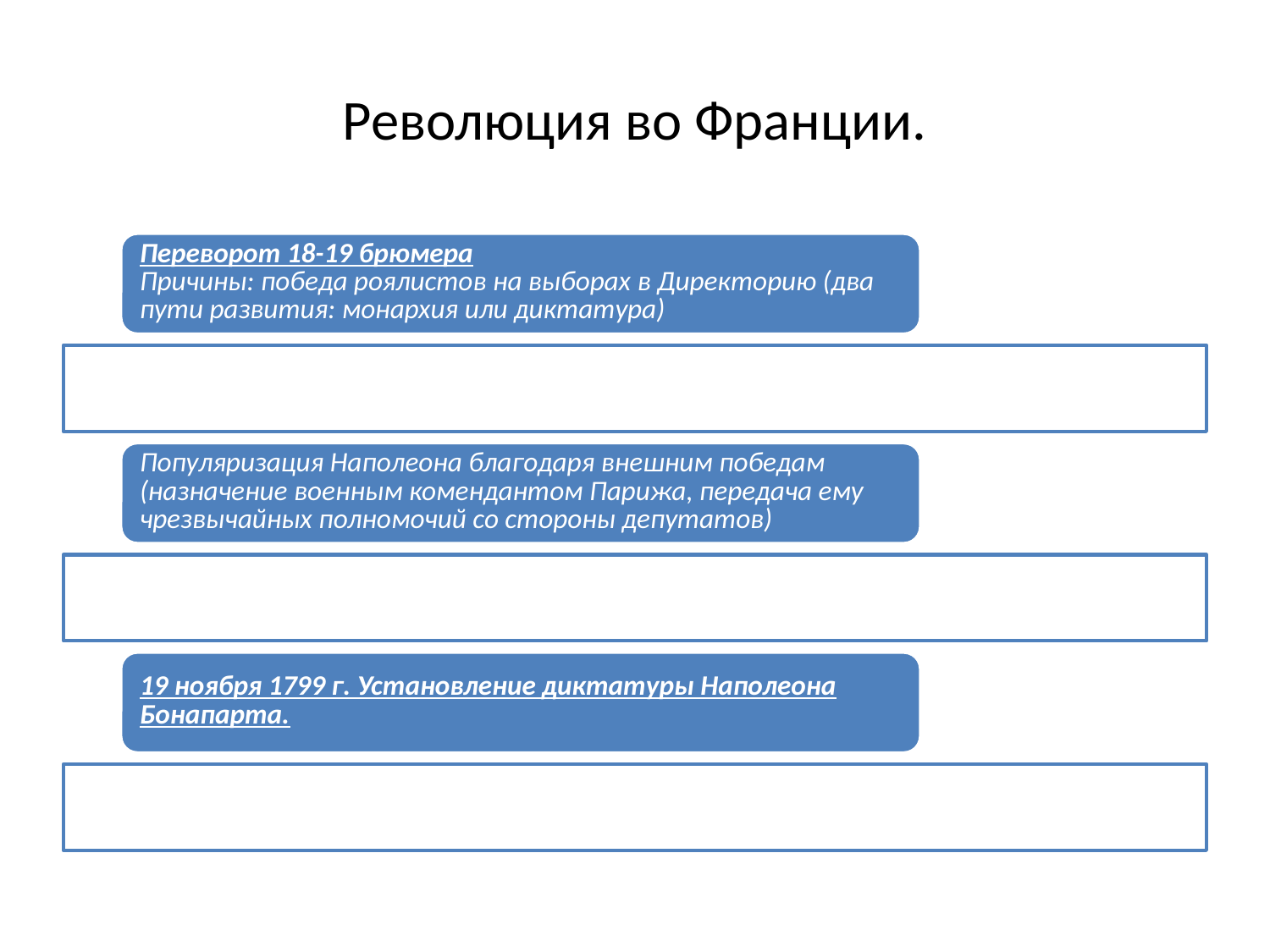

# Революция во Франции.
Переворот 18-19 брюмера
Причины: победа роялистов на выборах в Директорию (два пути развития: монархия или диктатура)
Популяризация Наполеона благодаря внешним победам
(назначение военным комендантом Парижа, передача ему чрезвычайных полномочий со стороны депутатов)
19 ноября 1799 г. Установление диктатуры Наполеона Бонапарта.